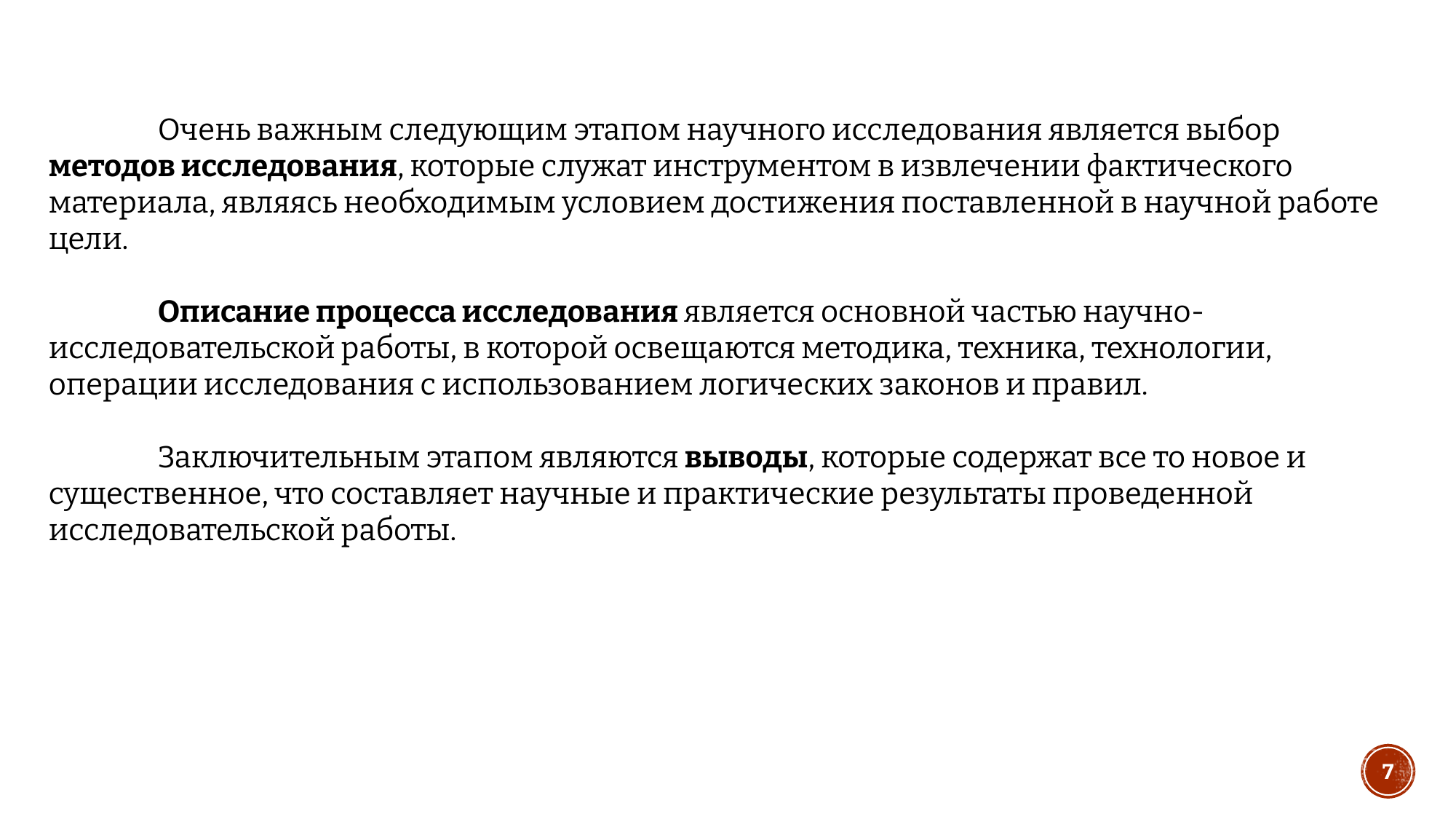

Очень важным следующим этапом научного исследования является выбор методов исследования, которые служат инструментом в извлечении фактического материала, являясь необходимым условием достижения поставленной в научной работе цели.

	Описание процесса исследования является основной частью научно-исследовательской работы, в которой освещаются методика, техника, технологии, операции исследования с использованием логических законов и правил.

	Заключительным этапом являются выводы, которые содержат все то новое и существенное, что составляет научные и практические результаты проведенной исследовательской работы.

7